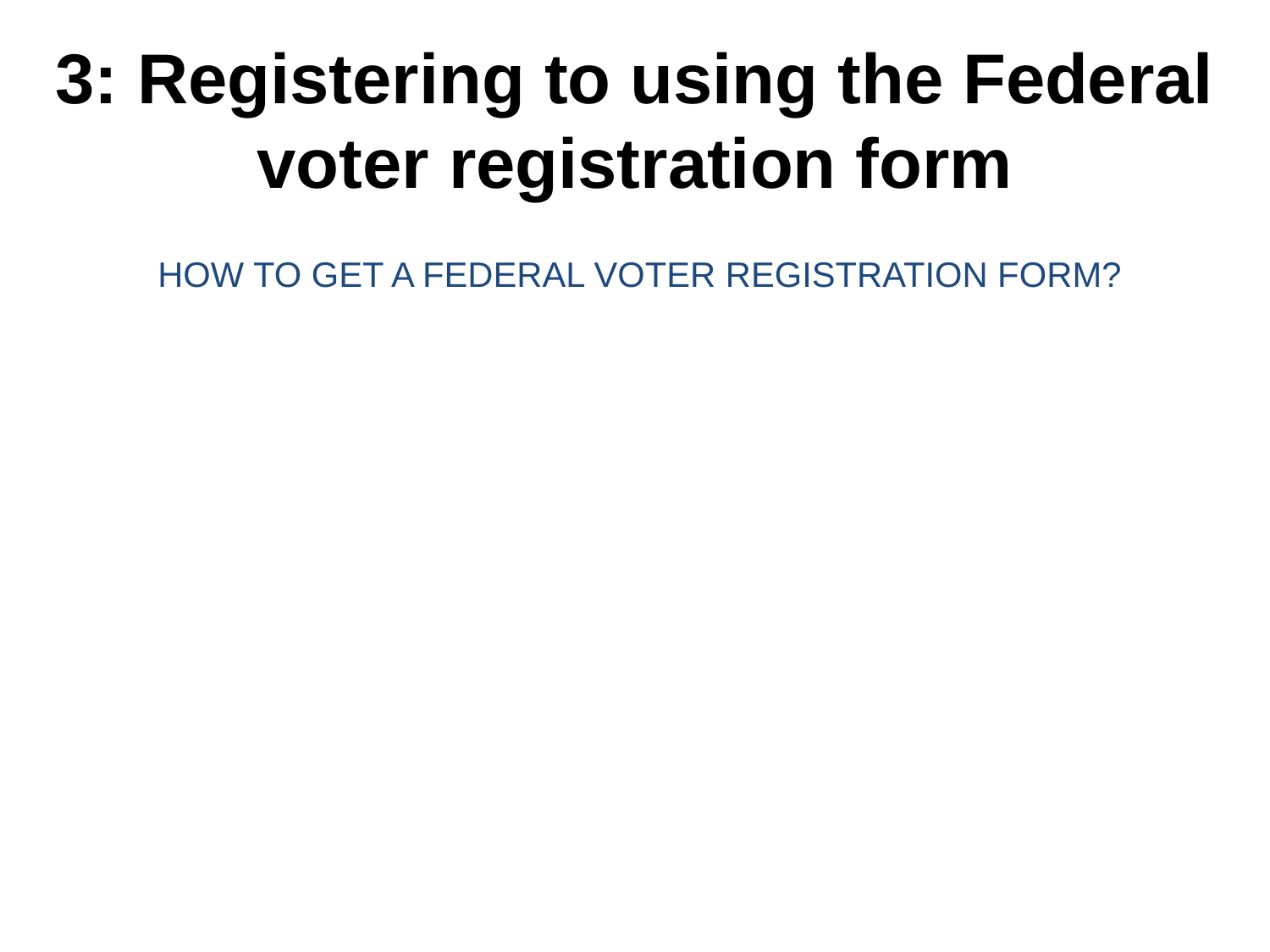

# 3: Registering to using the Federal voter registration form
HOW TO GET A FEDERAL VOTER REGISTRATION FORM?